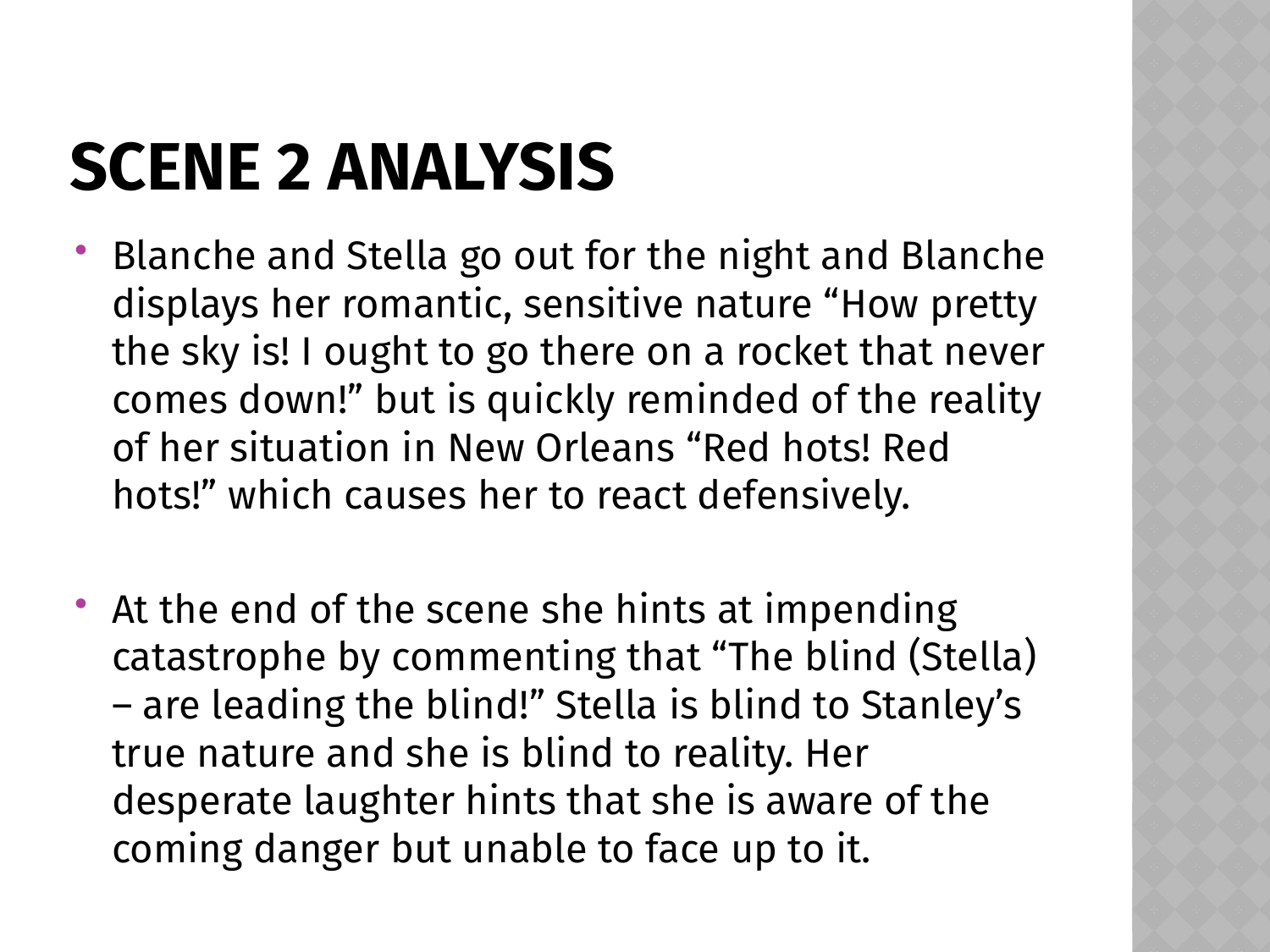

# Scene 2 analysis
Blanche and Stella go out for the night and Blanche displays her romantic, sensitive nature “How pretty the sky is! I ought to go there on a rocket that never comes down!” but is quickly reminded of the reality of her situation in New Orleans “Red hots! Red hots!” which causes her to react defensively.

At the end of the scene she hints at impending catastrophe by commenting that “The blind (Stella) – are leading the blind!” Stella is blind to Stanley’s true nature and she is blind to reality. Her desperate laughter hints that she is aware of the coming danger but unable to face up to it.